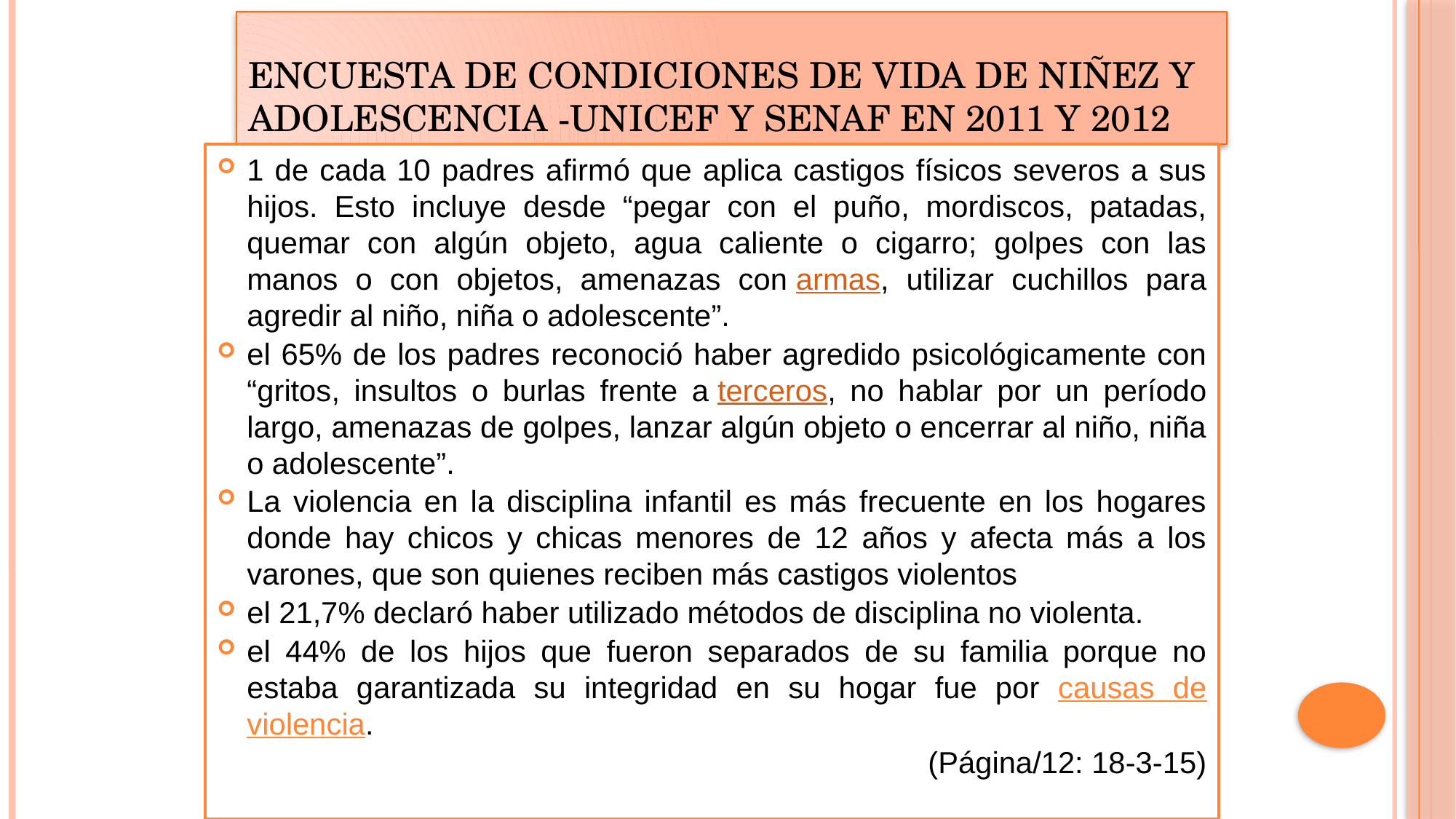

# Encuesta de Condiciones de Vida de Niñez y Adolescencia -Unicef y Senaf en 2011 y 2012
1 de cada 10 padres afirmó que aplica castigos físicos severos a sus hijos. Esto incluye desde “pegar con el puño, mordiscos, patadas, quemar con algún objeto, agua caliente o cigarro; golpes con las manos o con objetos, amenazas con armas, utilizar cuchillos para agredir al niño, niña o adolescente”.
el 65% de los padres reconoció haber agredido psicológicamente con “gritos, insultos o burlas frente a terceros, no hablar por un período largo, amenazas de golpes, lanzar algún objeto o encerrar al niño, niña o adolescente”.
La violencia en la disciplina infantil es más frecuente en los hogares donde hay chicos y chicas menores de 12 años y afecta más a los varones, que son quienes reciben más castigos violentos
el 21,7% declaró haber utilizado métodos de disciplina no violenta.
el 44% de los hijos que fueron separados de su familia porque no estaba garantizada su integridad en su hogar fue por causas de violencia.
(Página/12: 18-3-15)